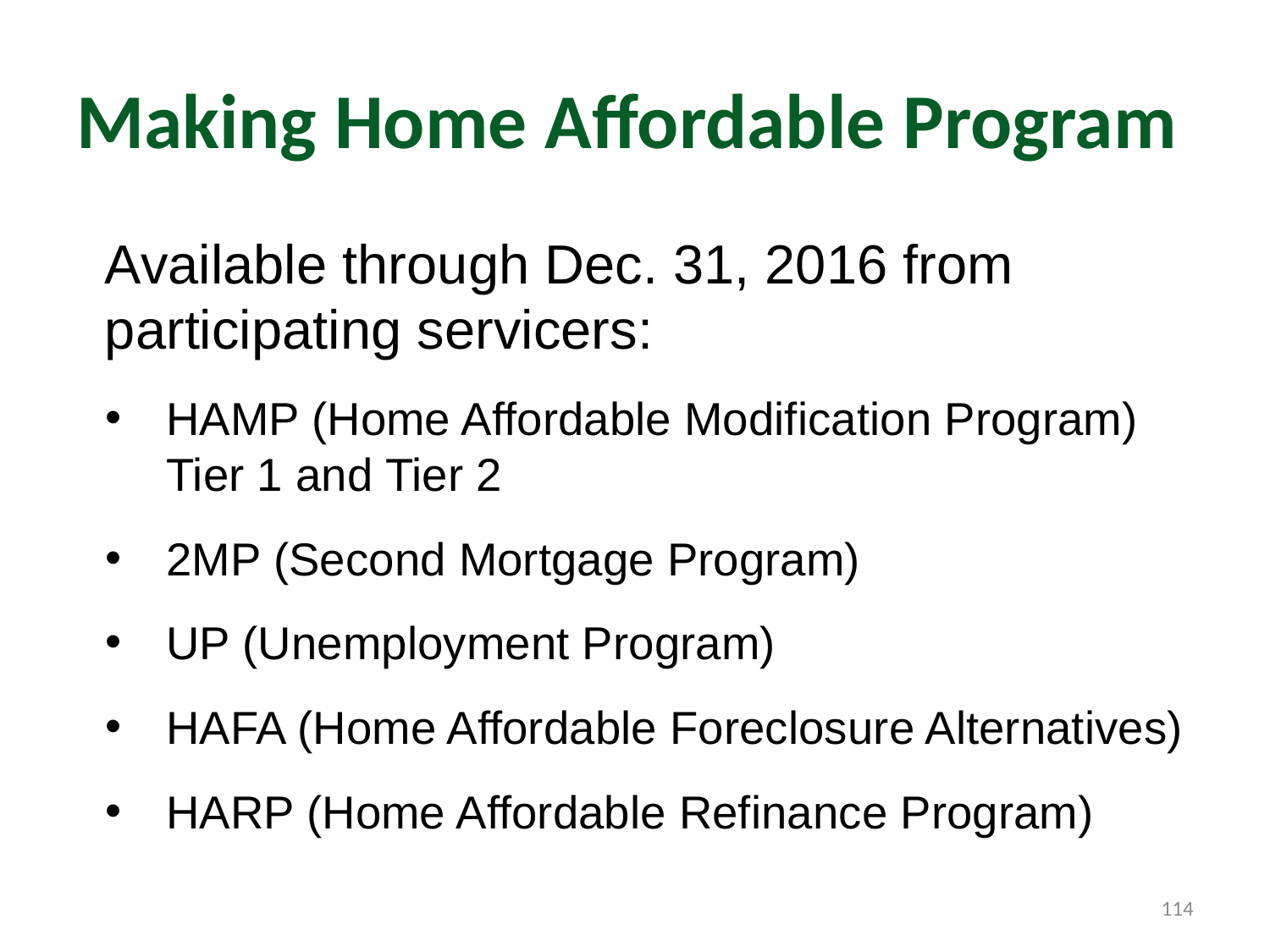

# Making Home Affordable Program
Available through Dec. 31, 2016 from participating servicers:
HAMP (Home Affordable Modification Program) Tier 1 and Tier 2
2MP (Second Mortgage Program)
UP (Unemployment Program)
HAFA (Home Affordable Foreclosure Alternatives)
HARP (Home Affordable Refinance Program)
114